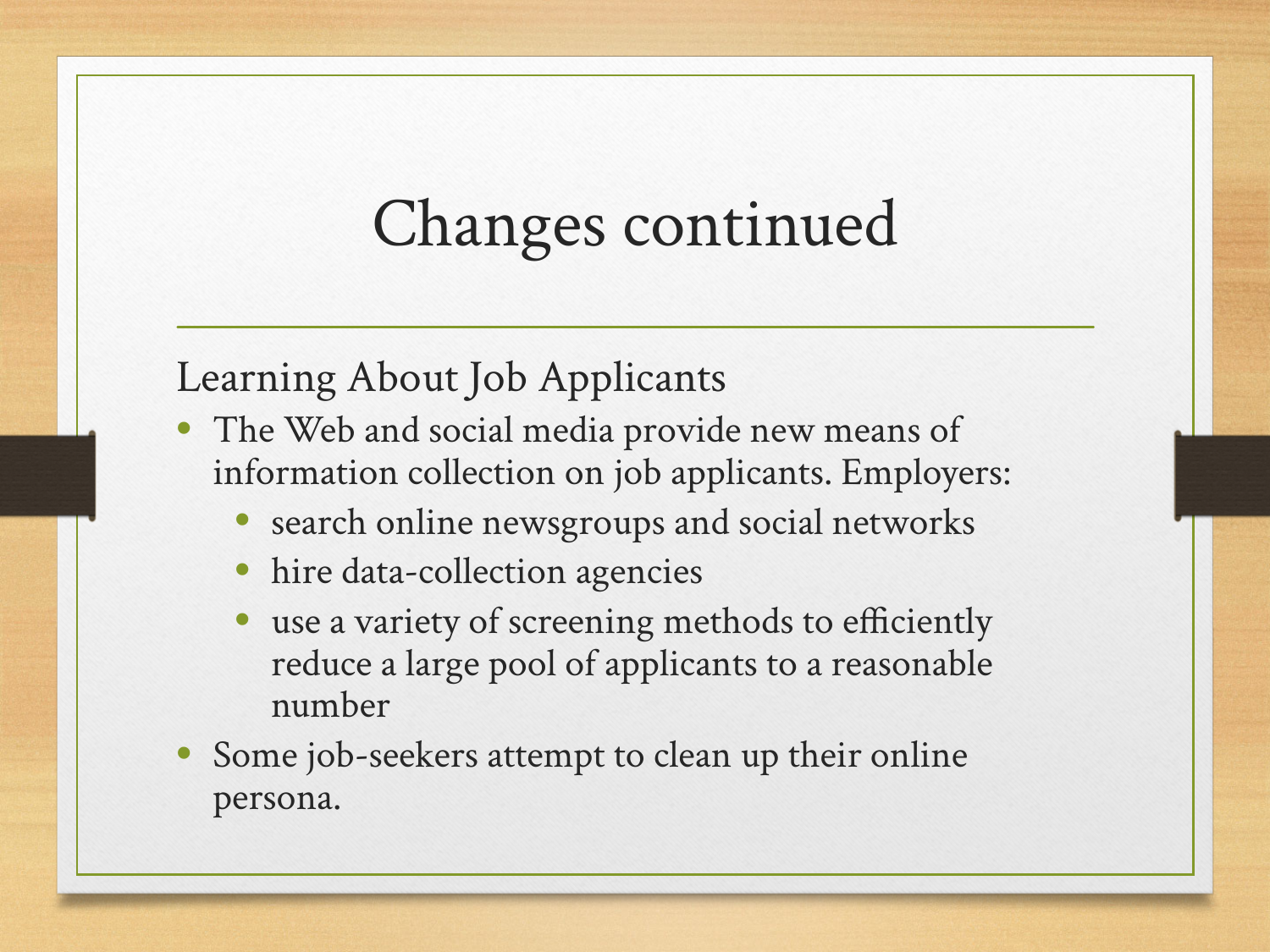

# Changes continued
Learning About Job Applicants
The Web and social media provide new means of information collection on job applicants. Employers:
search online newsgroups and social networks
hire data-collection agencies
use a variety of screening methods to efficiently reduce a large pool of applicants to a reasonable number
Some job-seekers attempt to clean up their online persona.